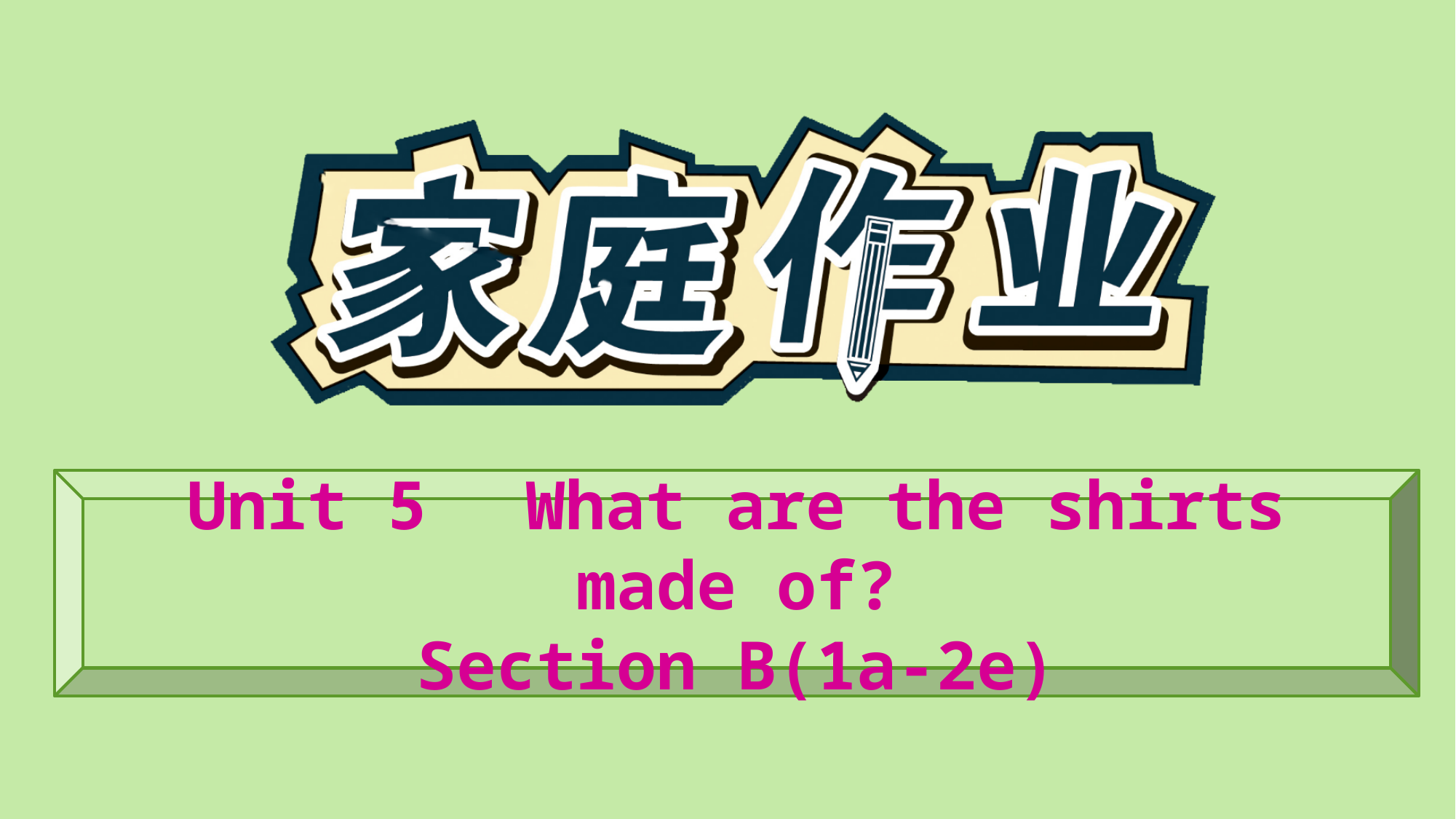

Unit 5　What are the shirts made of?
Section B(1a-2e)